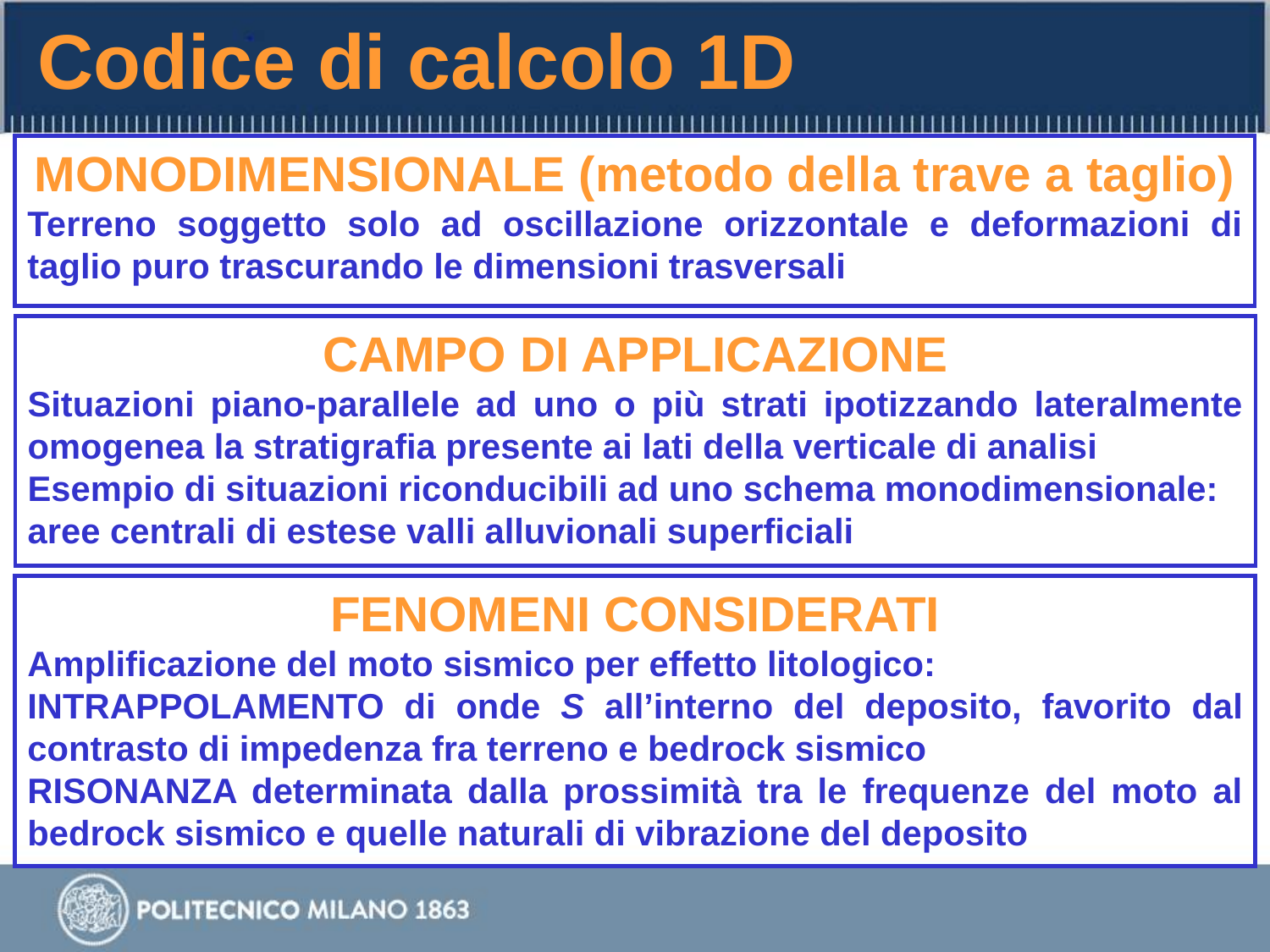

Codice di calcolo 1D
MONODIMENSIONALE (metodo della trave a taglio)
Terreno soggetto solo ad oscillazione orizzontale e deformazioni di taglio puro trascurando le dimensioni trasversali
CAMPO DI APPLICAZIONE
Situazioni piano-parallele ad uno o più strati ipotizzando lateralmente omogenea la stratigrafia presente ai lati della verticale di analisi
Esempio di situazioni riconducibili ad uno schema monodimensionale:
aree centrali di estese valli alluvionali superficiali
FENOMENI CONSIDERATI
Amplificazione del moto sismico per effetto litologico:
INTRAPPOLAMENTO di onde S all’interno del deposito, favorito dal contrasto di impedenza fra terreno e bedrock sismico
RISONANZA determinata dalla prossimità tra le frequenze del moto al bedrock sismico e quelle naturali di vibrazione del deposito